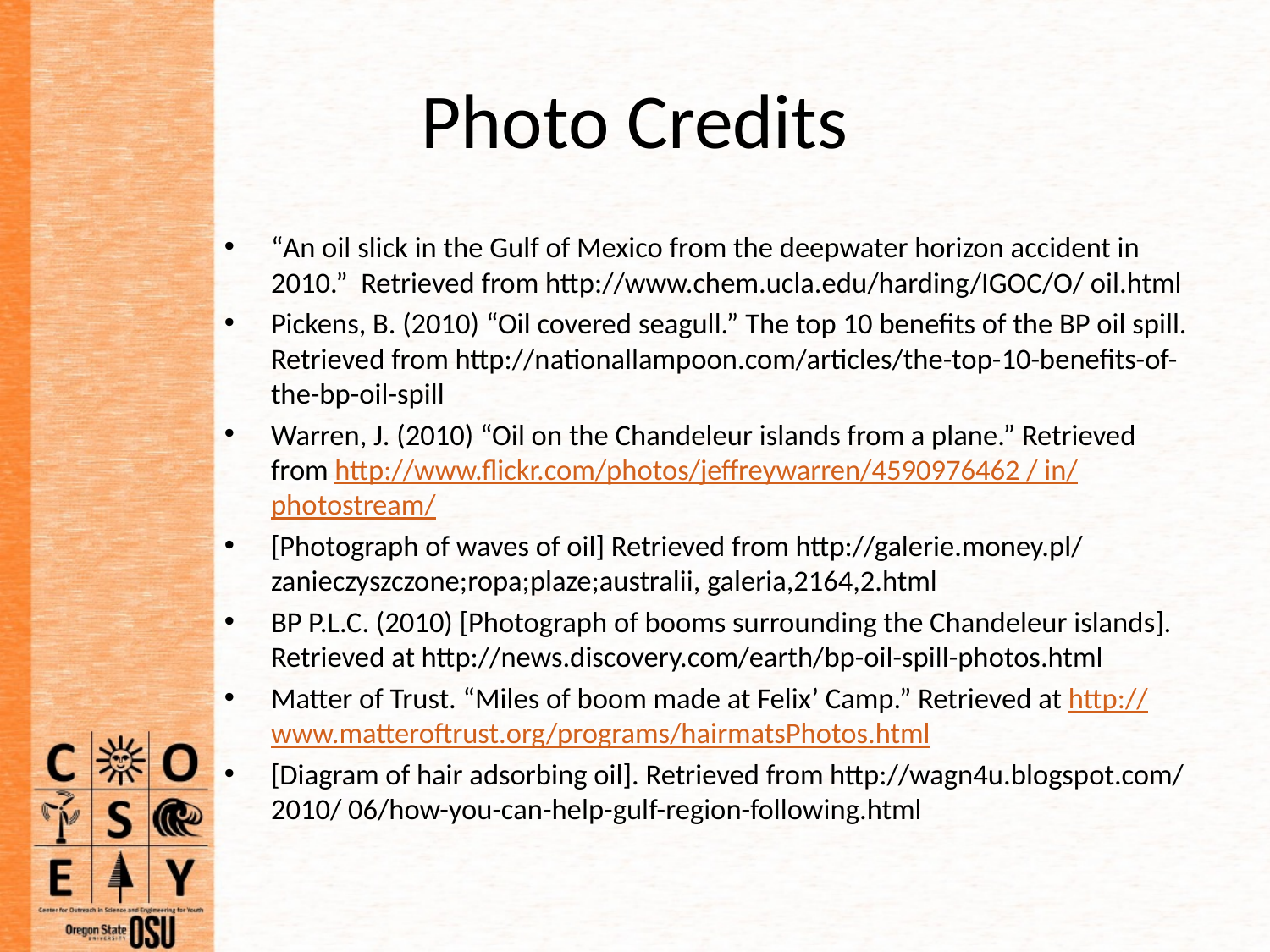

# Photo Credits
“An oil slick in the Gulf of Mexico from the deepwater horizon accident in 2010.”  Retrieved from http://www.chem.ucla.edu/harding/IGOC/O/ oil.html
Pickens, B. (2010) “Oil covered seagull.” The top 10 benefits of the BP oil spill. Retrieved from http://nationallampoon.com/articles/the-top-10-benefits-of-the-bp-oil-spill
Warren, J. (2010) “Oil on the Chandeleur islands from a plane.” Retrieved from http://www.flickr.com/photos/jeffreywarren/4590976462 / in/photostream/
[Photograph of waves of oil] Retrieved from http://galerie.money.pl/ zanieczyszczone;ropa;plaze;australii, galeria,2164,2.html
BP P.L.C. (2010) [Photograph of booms surrounding the Chandeleur islands]. Retrieved at http://news.discovery.com/earth/bp-oil-spill-photos.html
Matter of Trust. “Miles of boom made at Felix’ Camp.” Retrieved at http://www.matteroftrust.org/programs/hairmatsPhotos.html
[Diagram of hair adsorbing oil]. Retrieved from http://wagn4u.blogspot.com/ 2010/ 06/how-you-can-help-gulf-region-following.html